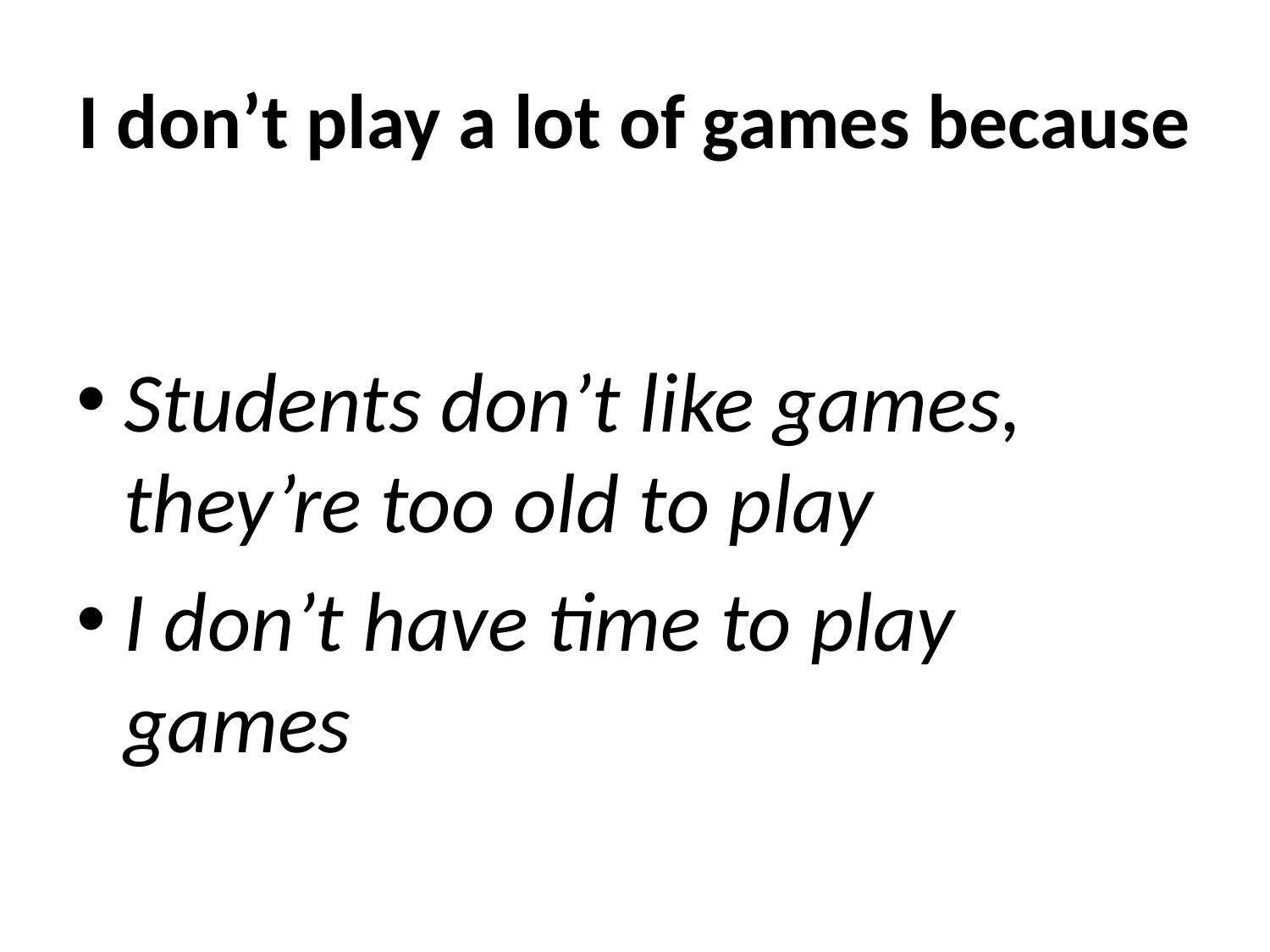

# I don’t play a lot of games because

Students don’t like games, they’re too old to play
I don’t have time to play games